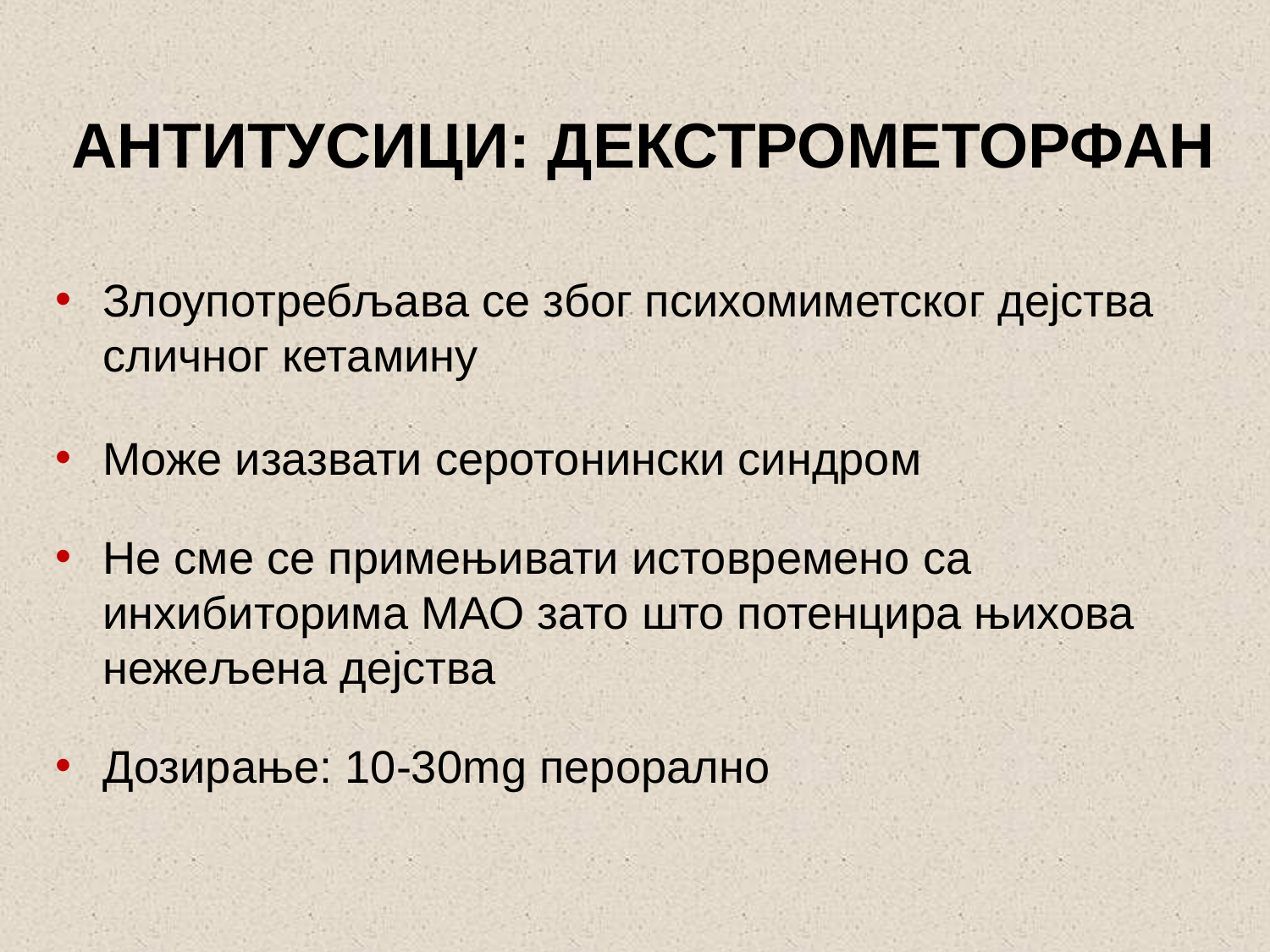

# АНТИТУСИЦИ: ДЕКСТРОМЕТОРФАН
Злоупотребљава се због психомиметског дејства сличног кетамину

Може изазвати серотонински синдром

Не сме се примењивати истовремено са инхибиторима МАО зато што потенцира њихова нежељена дејства

Дозирање: 10-30mg перорално